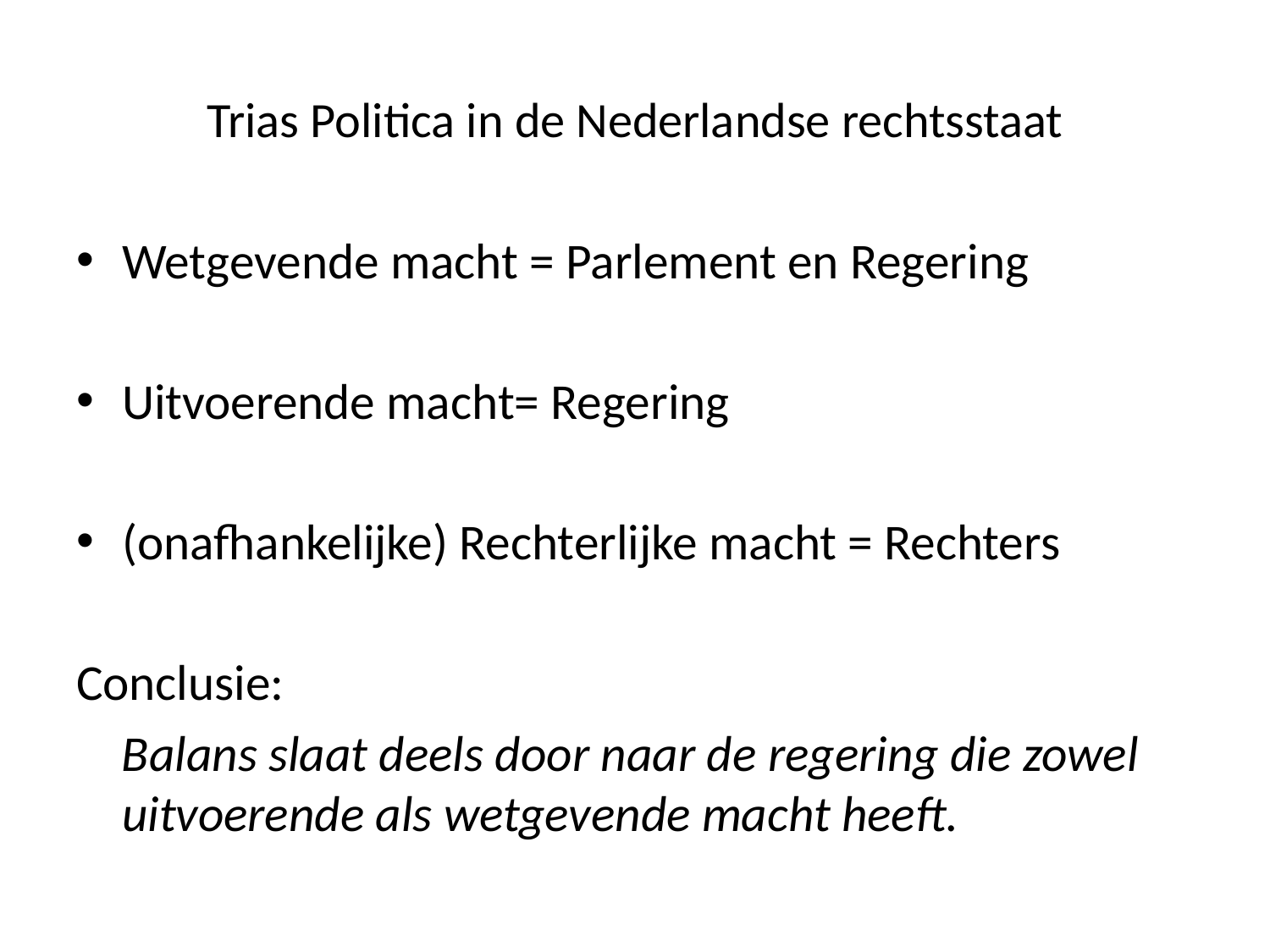

# Trias Politica in de Nederlandse rechtsstaat
Wetgevende macht = Parlement en Regering

Uitvoerende macht= Regering

(onafhankelijke) Rechterlijke macht = Rechters

Conclusie:
    Balans slaat deels door naar de regering die zowel uitvoerende als wetgevende macht heeft.